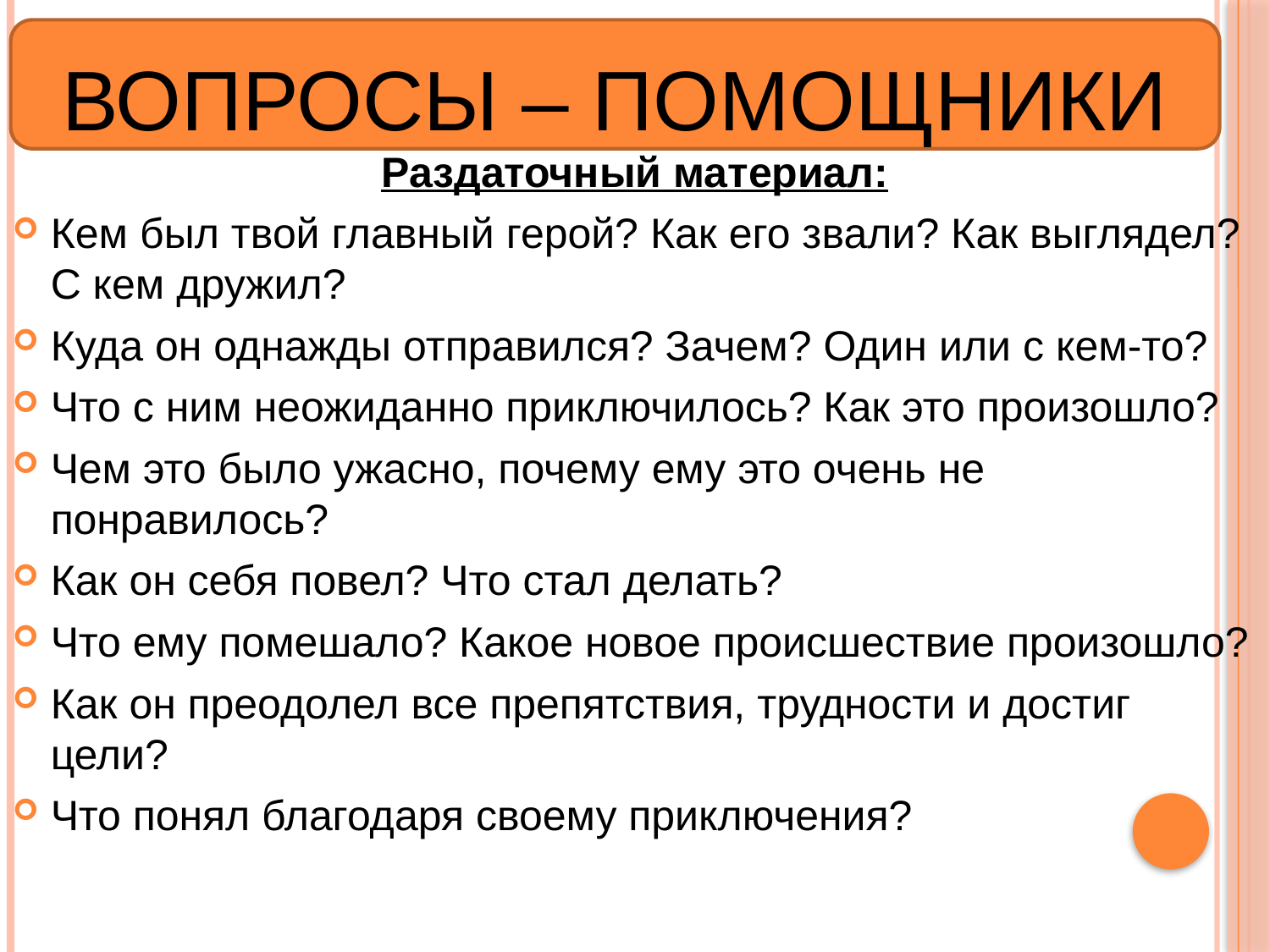

ВОПРОСЫ – ПОМОЩНИКИ
#
Раздаточный материал:
Кем был твой главный герой? Как его звали? Как выглядел? С кем дружил?
Куда он однажды отправился? Зачем? Один или с кем-то?
Что с ним неожиданно приключилось? Как это произошло?
Чем это было ужасно, почему ему это очень не понравилось?
Как он себя повел? Что стал делать?
Что ему помешало? Какое новое происшествие произошло?
Как он преодолел все препятствия, трудности и достиг цели?
Что понял благодаря своему приключения?